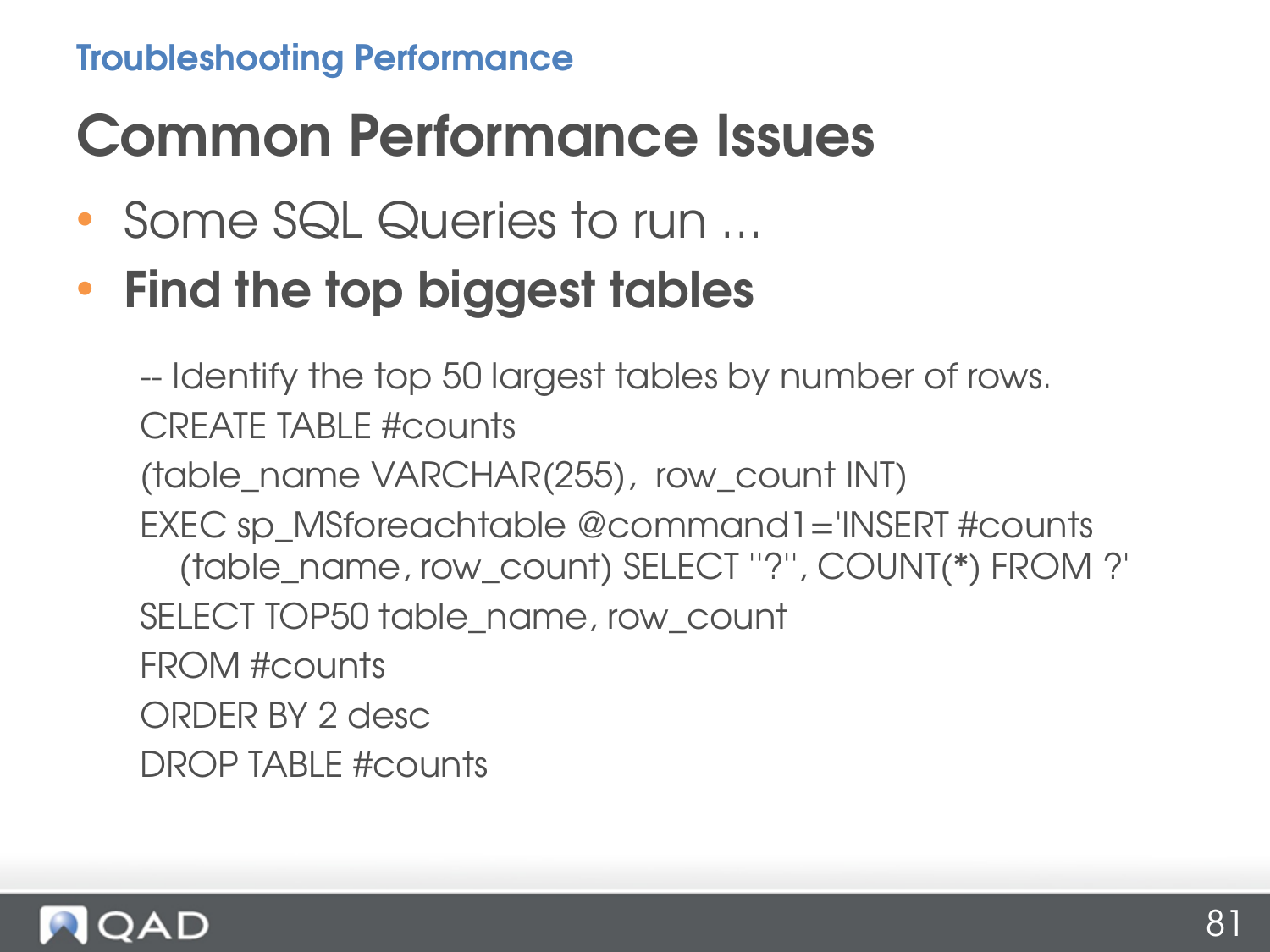

Troubleshooting Performance
# Common Performance Issues
Some SQL Queries to run …
Find the top biggest tables

-- Identify the top 50 largest tables by number of rows.
CREATE TABLE #counts
(table_name VARCHAR(255),  row_count INT)
EXEC sp_MSforeachtable @command1='INSERT #counts (table_name, row_count) SELECT ''?'', COUNT(*) FROM ?'
SELECT TOP50 table_name, row_count
FROM #counts
ORDER BY 2 desc
DROP TABLE #counts
81